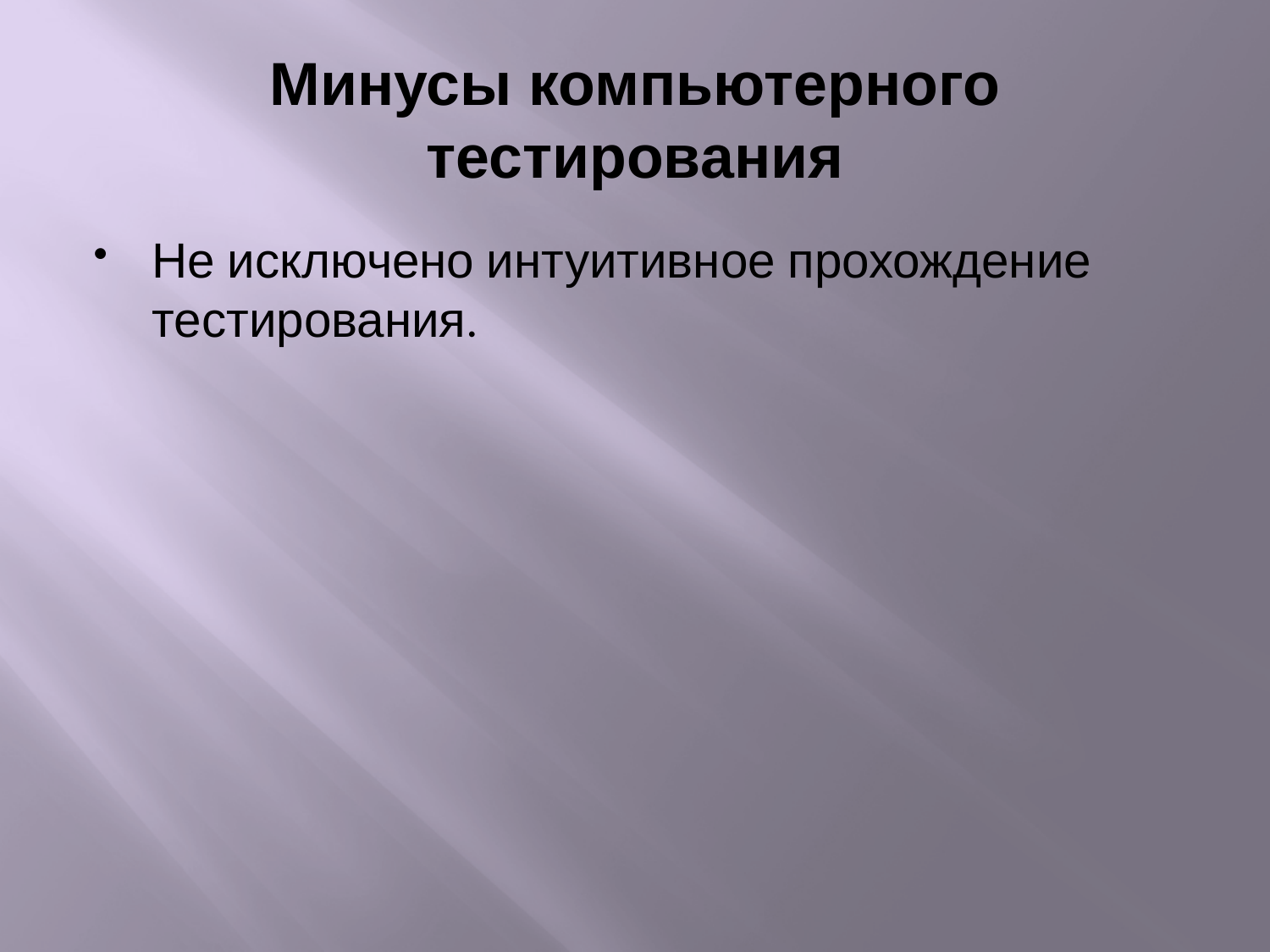

# Минусы компьютерного тестирования
Не исключено интуитивное прохождение тестирования.